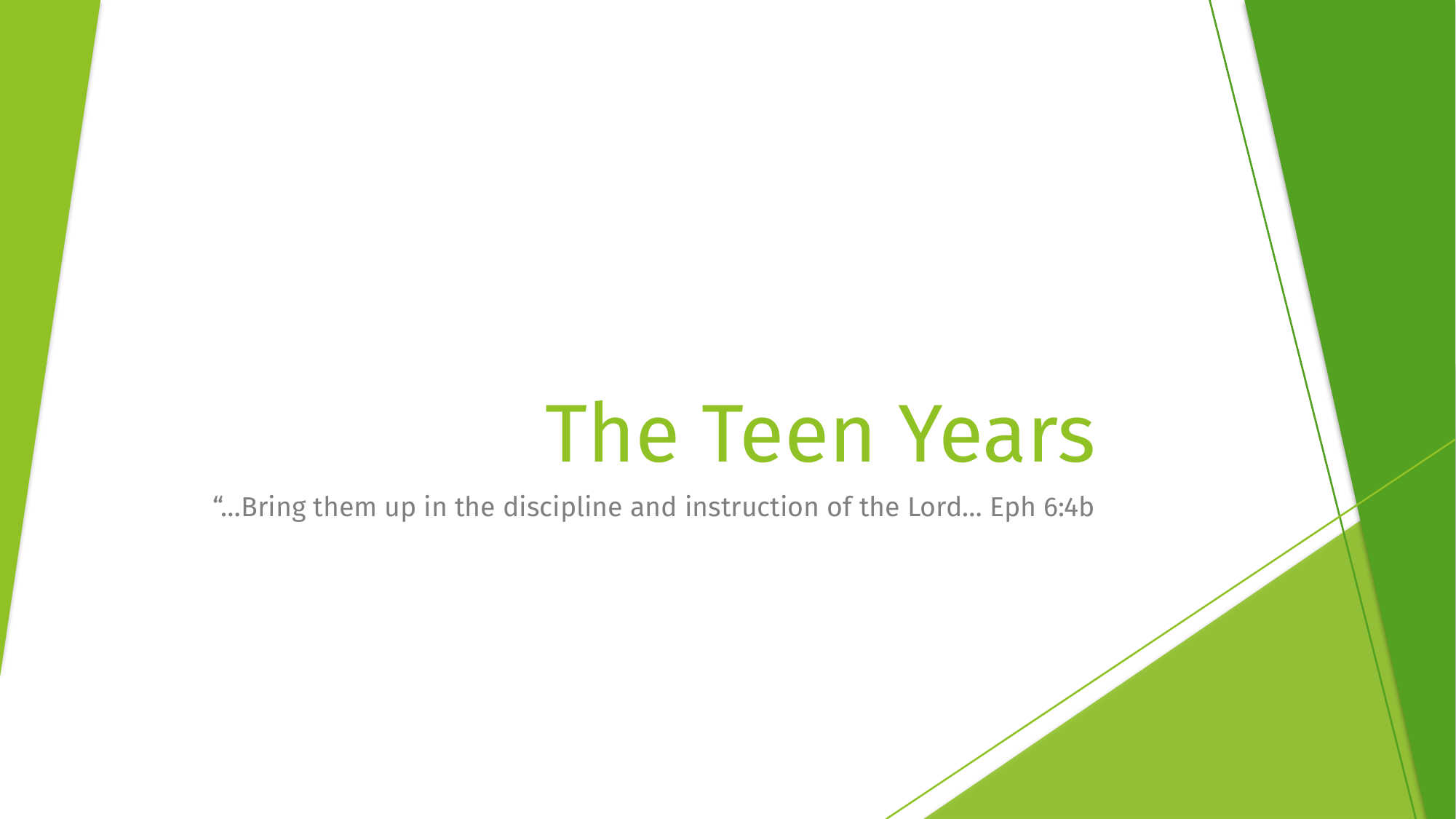

# The Teen Years

“…Bring them up in the discipline and instruction of the Lord… Eph 6:4b